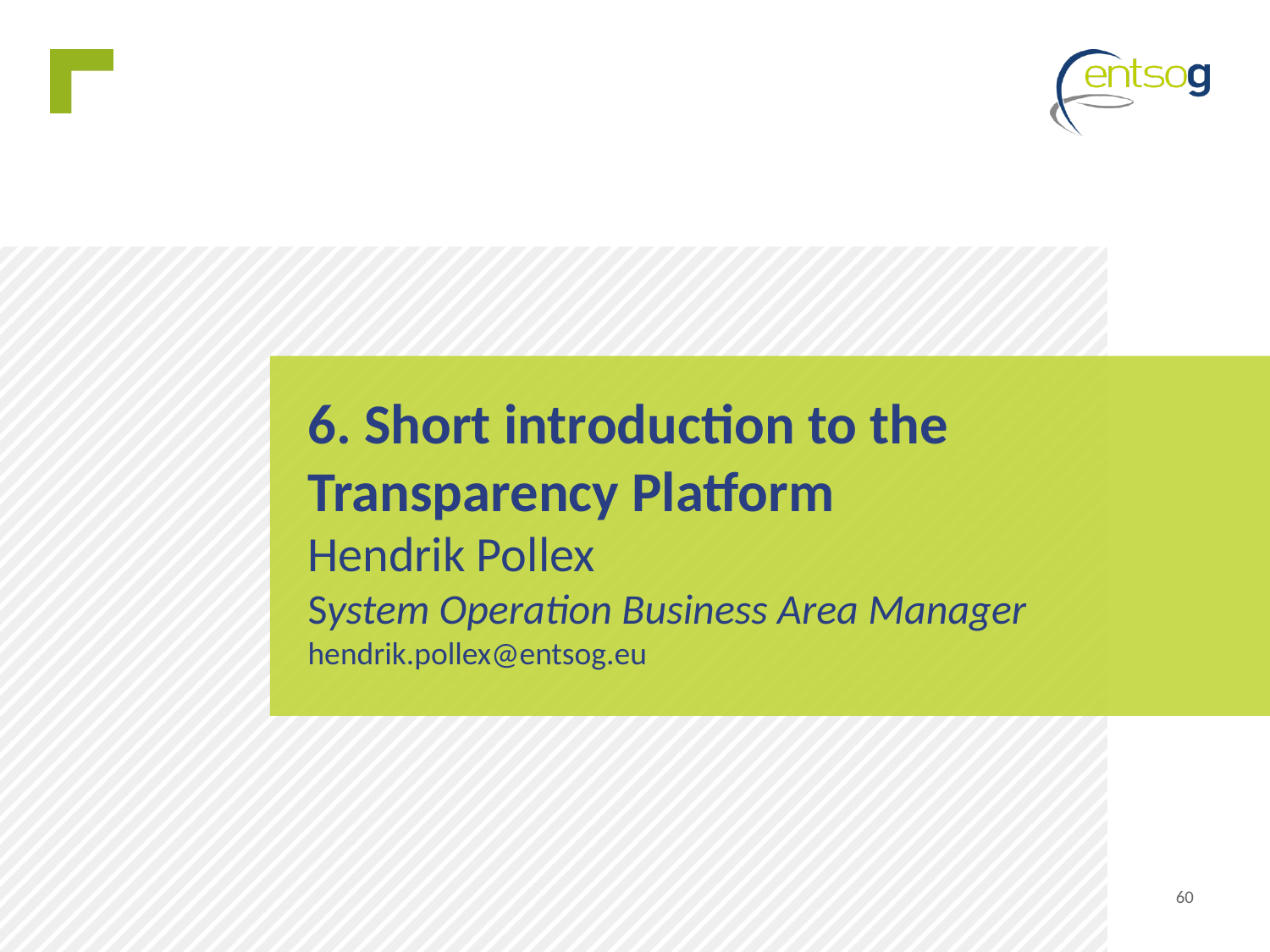

# 6. Short introduction to the Transparency Platform Hendrik Pollex System Operation Business Area Manager hendrik.pollex@entsog.eu
60